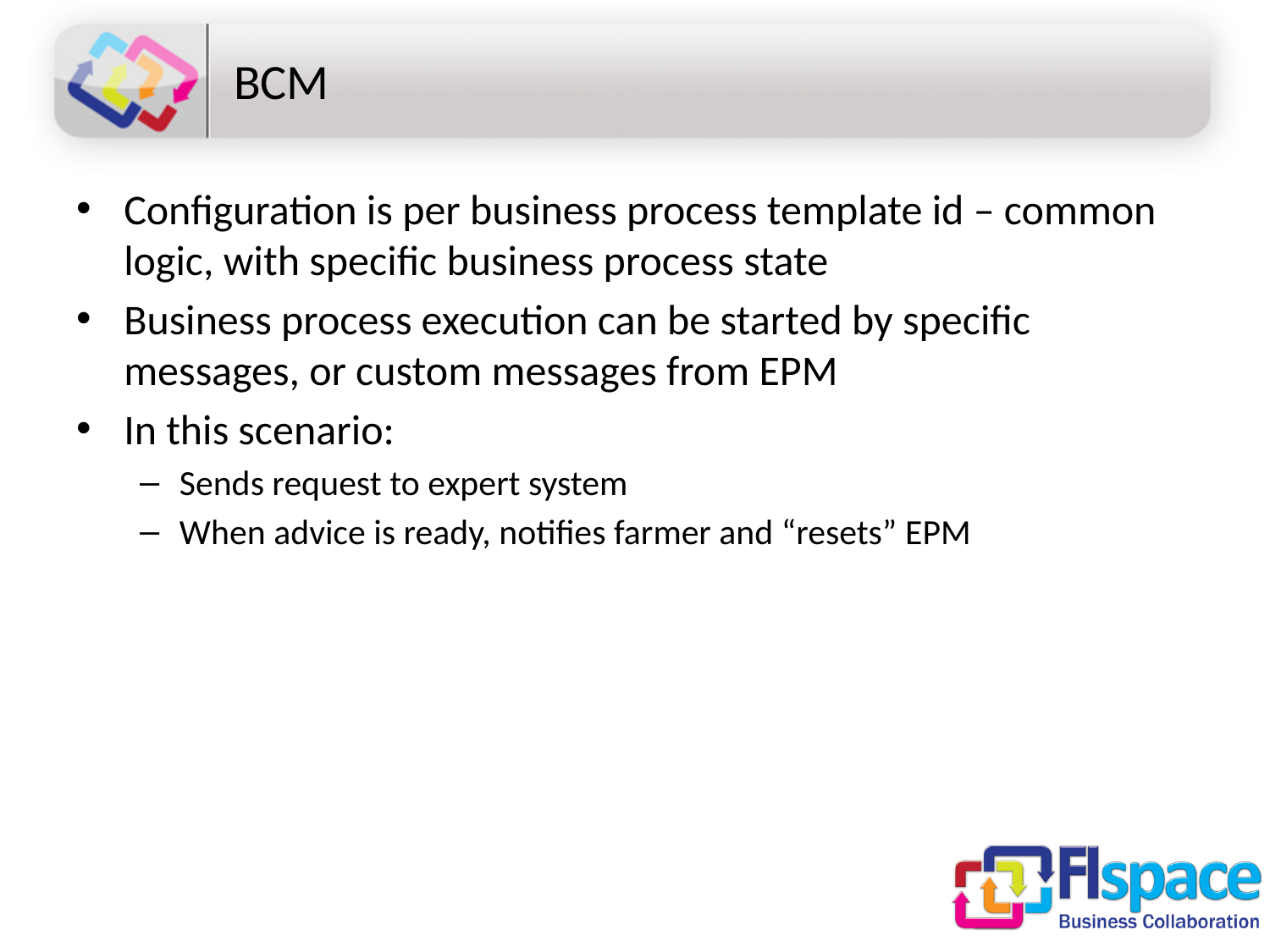

# BCM
Configuration is per business process template id – common logic, with specific business process state
Business process execution can be started by specific messages, or custom messages from EPM
In this scenario:
Sends request to expert system
When advice is ready, notifies farmer and “resets” EPM